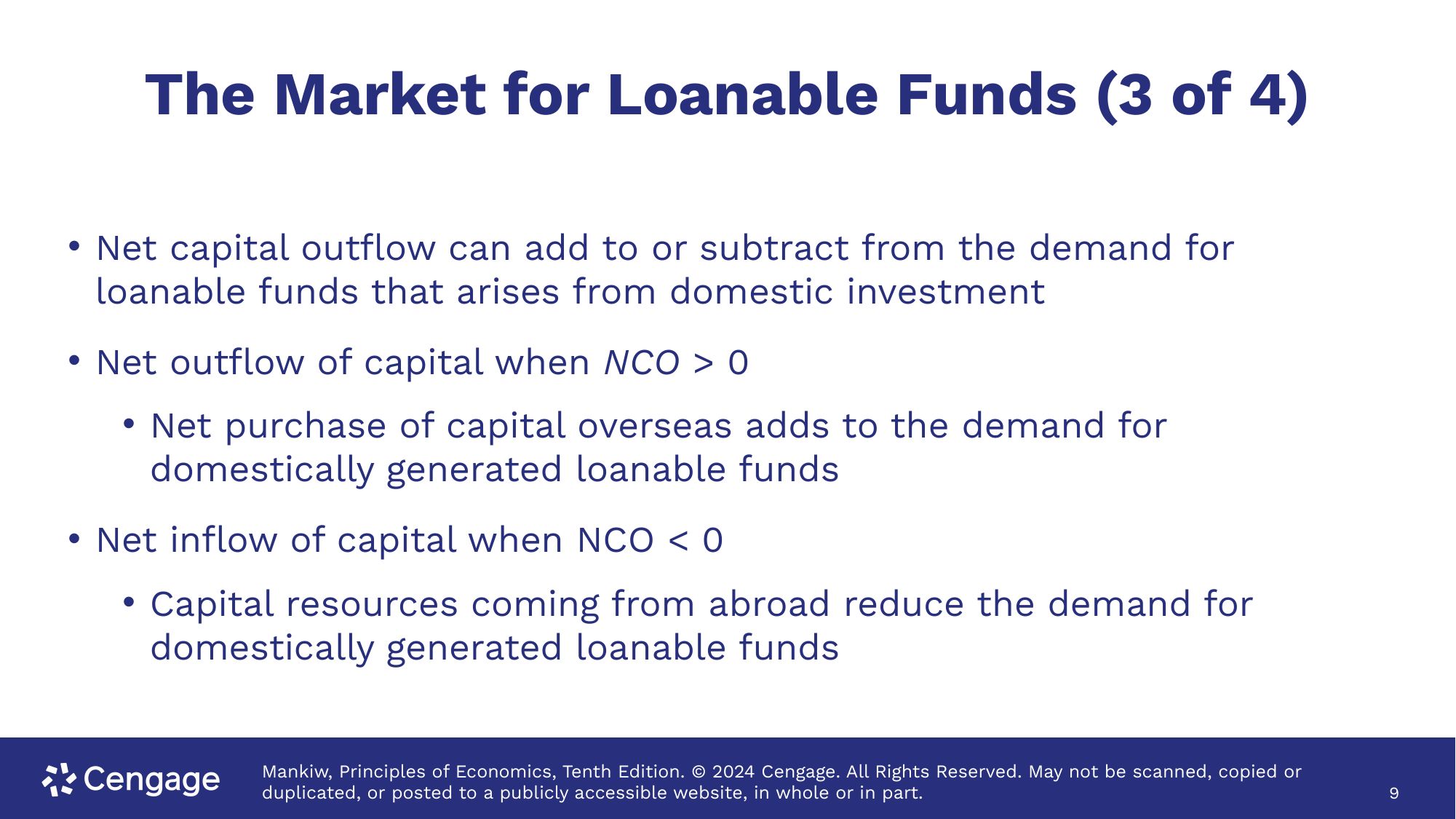

# The Market for Loanable Funds (3 of 4)
Net capital outflow can add to or subtract from the demand for loanable funds that arises from domestic investment
Net outflow of capital when NCO > 0
Net purchase of capital overseas adds to the demand for domestically generated loanable funds
Net inflow of capital when NCO < 0
Capital resources coming from abroad reduce the demand for domestically generated loanable funds